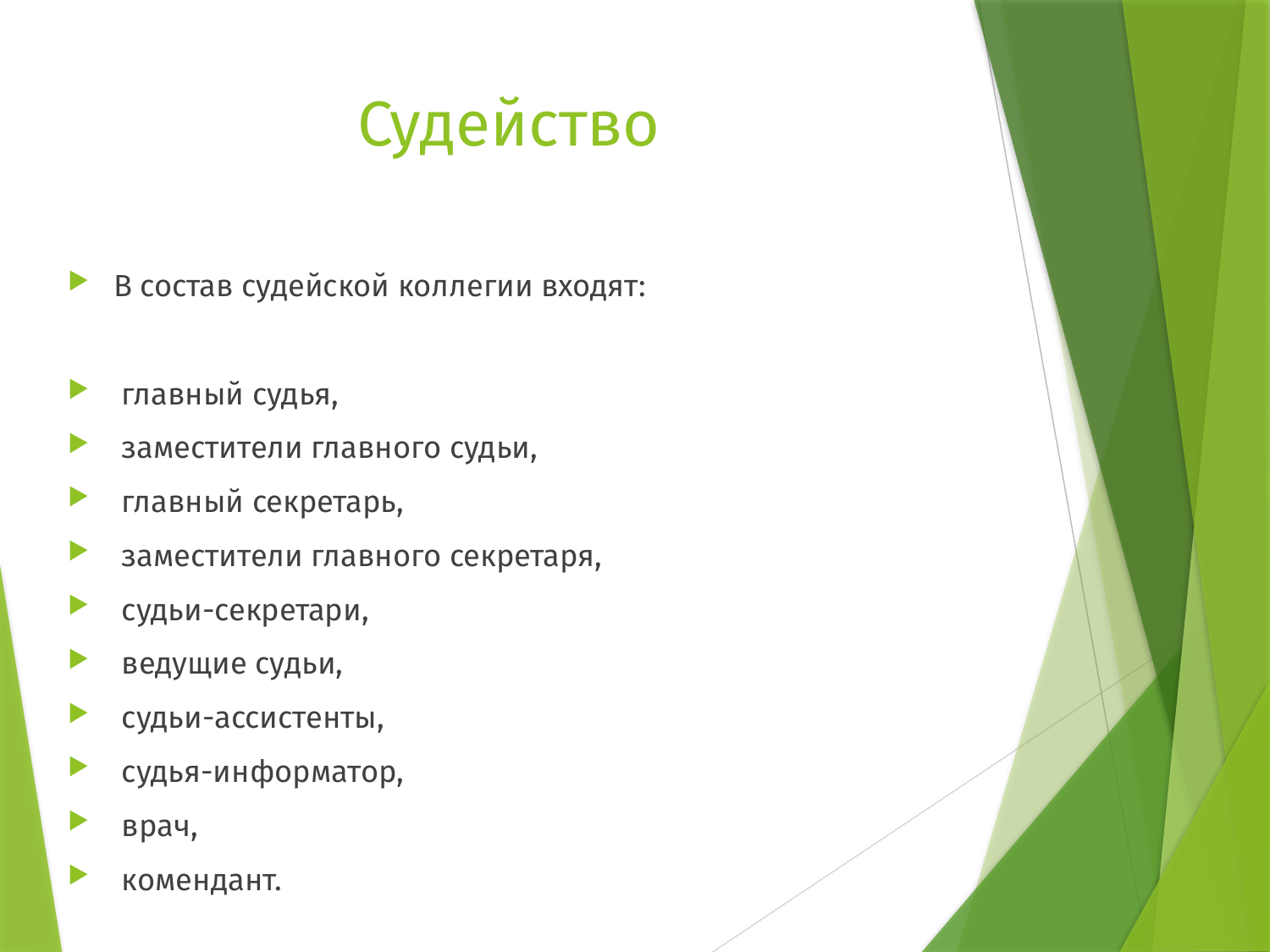

# Судейство
В состав судейской коллегии входят:

 главный судья,
 заместители главного судьи,
 главный секретарь,
 заместители главного секретаря,
 судьи-секретари,
 ведущие судьи,
 судьи-ассистенты,
 судья-информатор,
 врач,
 комендант.